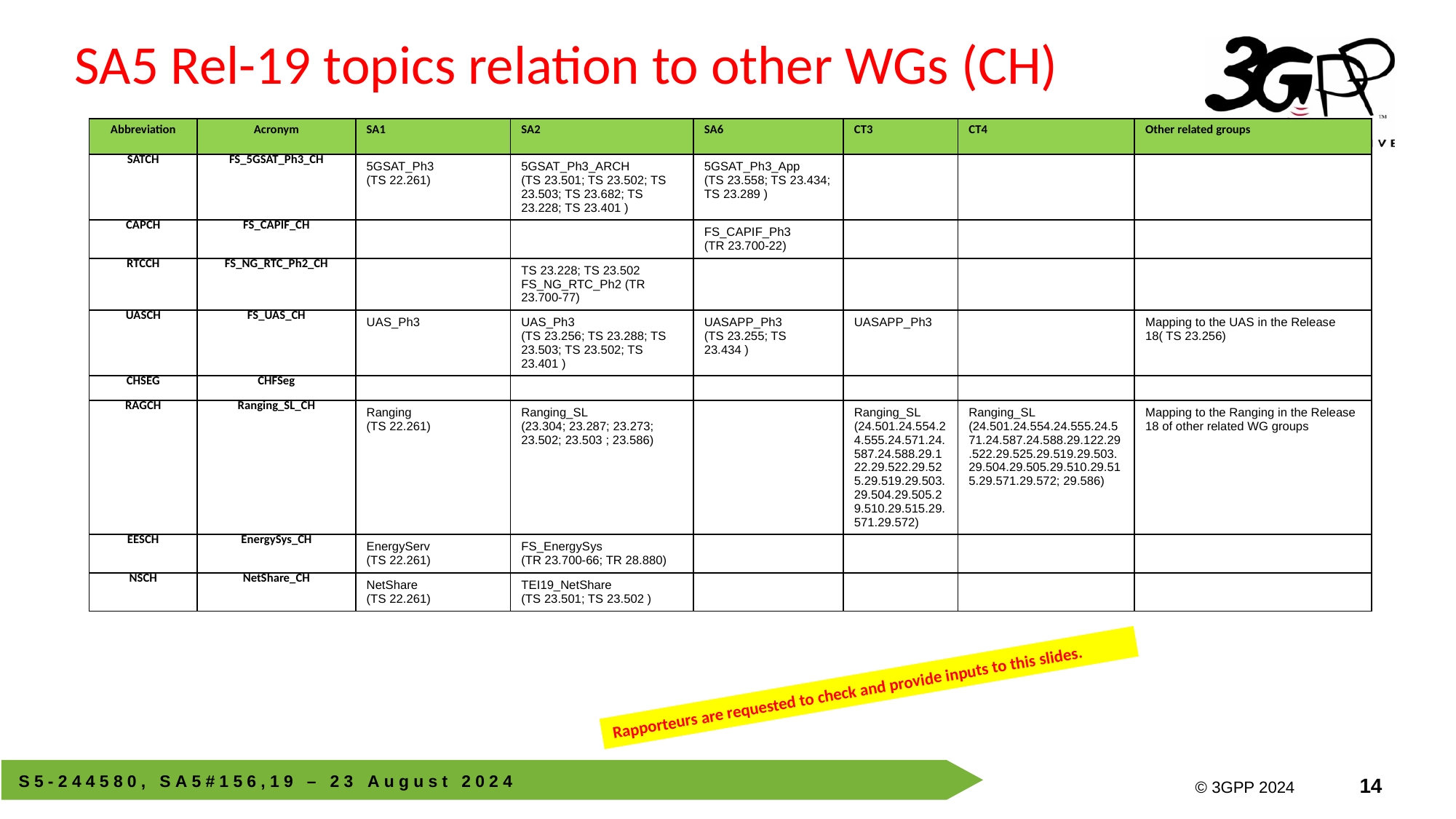

SA5 Rel-19 topics relation to other WGs (CH)
| Abbreviation | Acronym | SA1 | SA2 | SA6 | CT3 | CT4 | Other related groups |
| --- | --- | --- | --- | --- | --- | --- | --- |
| SATCH | FS\_5GSAT\_Ph3\_CH | 5GSAT\_Ph3 (TS 22.261) | 5GSAT\_Ph3\_ARCH (TS 23.501; TS 23.502; TS 23.503; TS 23.682; TS 23.228; TS 23.401 ) | 5GSAT\_Ph3\_App (TS 23.558; TS 23.434; TS 23.289 ) |  |  |  |
| CAPCH | FS\_CAPIF\_CH |  |  | FS\_CAPIF\_Ph3 (TR 23.700-22) |  |  |  |
| RTCCH | FS\_NG\_RTC\_Ph2\_CH |  | TS 23.228; TS 23.502 FS\_NG\_RTC\_Ph2 (TR 23.700-77) |  |  |  |  |
| UASCH | FS\_UAS\_CH | UAS\_Ph3 | UAS\_Ph3 (TS 23.256; TS 23.288; TS 23.503; TS 23.502; TS 23.401 ) | UASAPP\_Ph3 (TS 23.255; TS 23.434 ) | UASAPP\_Ph3 |  | Mapping to the UAS in the Release 18( TS 23.256) |
| CHSEG | CHFSeg |  |  |  |  |  |  |
| RAGCH | Ranging\_SL\_CH | Ranging (TS 22.261) | Ranging\_SL (23.304; 23.287; 23.273; 23.502; 23.503 ; 23.586) |  | Ranging\_SL (24.501.24.554.24.555.24.571.24.587.24.588.29.122.29.522.29.525.29.519.29.503.29.504.29.505.29.510.29.515.29.571.29.572) | Ranging\_SL (24.501.24.554.24.555.24.571.24.587.24.588.29.122.29.522.29.525.29.519.29.503.29.504.29.505.29.510.29.515.29.571.29.572; 29.586) | Mapping to the Ranging in the Release 18 of other related WG groups |
| EESCH | EnergySys\_CH | EnergyServ (TS 22.261) | FS\_EnergySys (TR 23.700-66; TR 28.880) |  |  |  |  |
| NSCH | NetShare\_CH | NetShare (TS 22.261) | TEI19\_NetShare (TS 23.501; TS 23.502 ) |  |  |  |  |
Rapporteurs are requested to check and provide inputs to this slides.